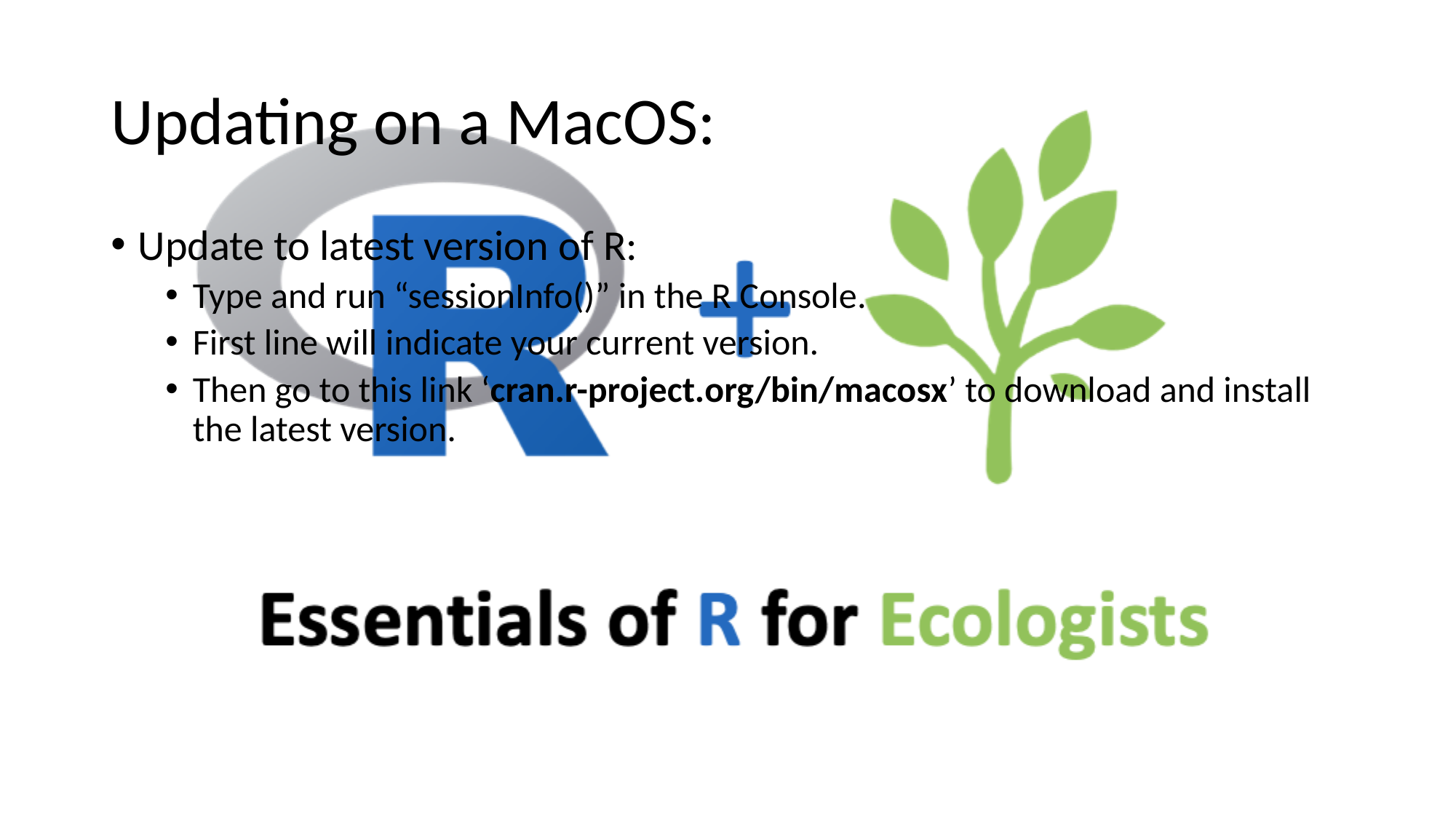

# Updating on a MacOS:
Update to latest version of R:
Type and run “sessionInfo()” in the R Console.
First line will indicate your current version.
Then go to this link ‘cran.r-project.org/bin/macosx’ to download and install the latest version.